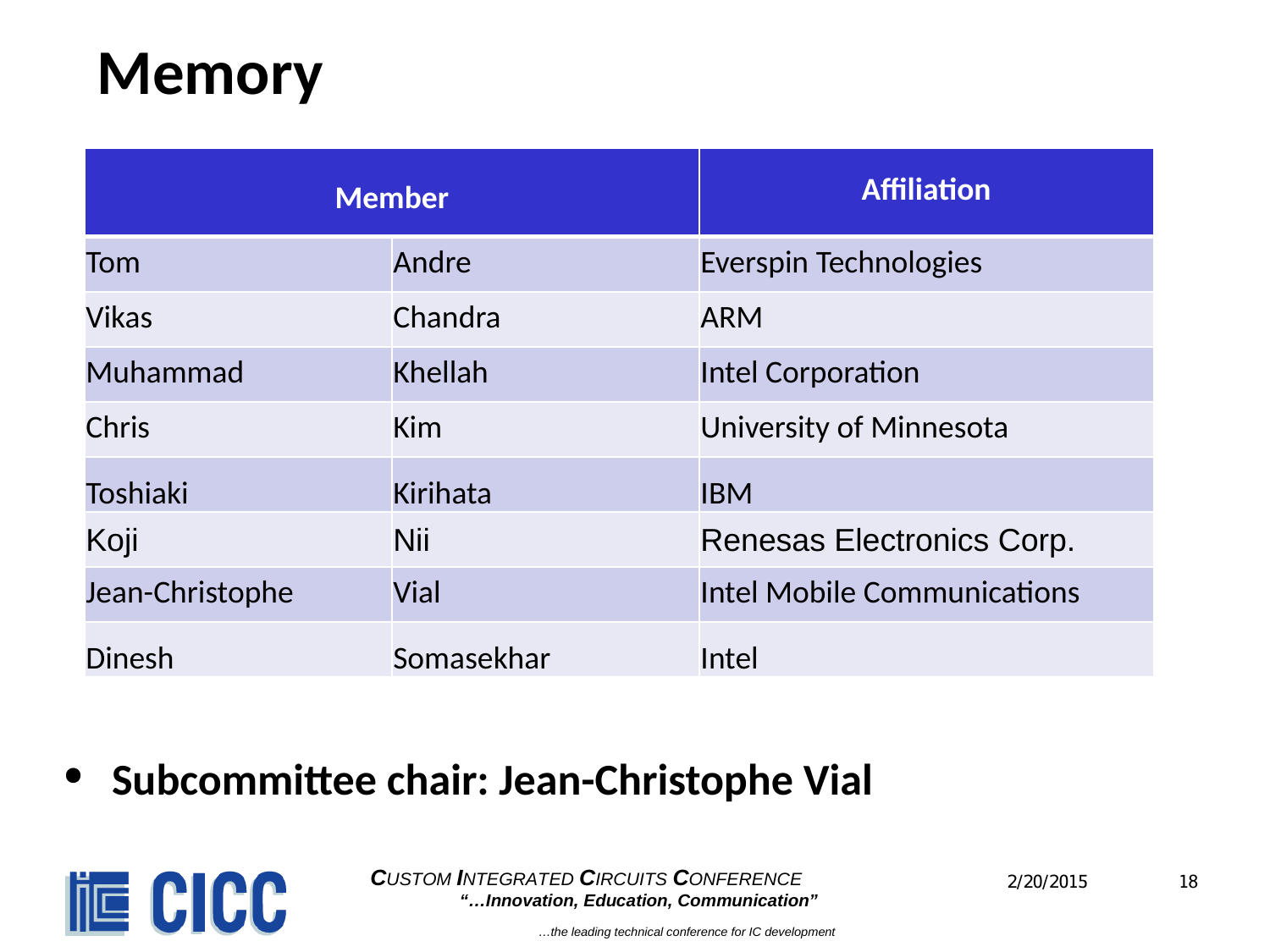

# Memory
| Member |  | Affiliation |
| --- | --- | --- |
| Tom | Andre | Everspin Technologies |
| Vikas | Chandra | ARM |
| Muhammad | Khellah | Intel Corporation |
| Chris | Kim | University of Minnesota |
| Toshiaki | Kirihata | IBM |
| Koji | Nii | Renesas Electronics Corp. |
| Jean-Christophe | Vial | Intel Mobile Communications |
| Dinesh | Somasekhar | Intel |
Subcommittee chair: Jean-Christophe Vial